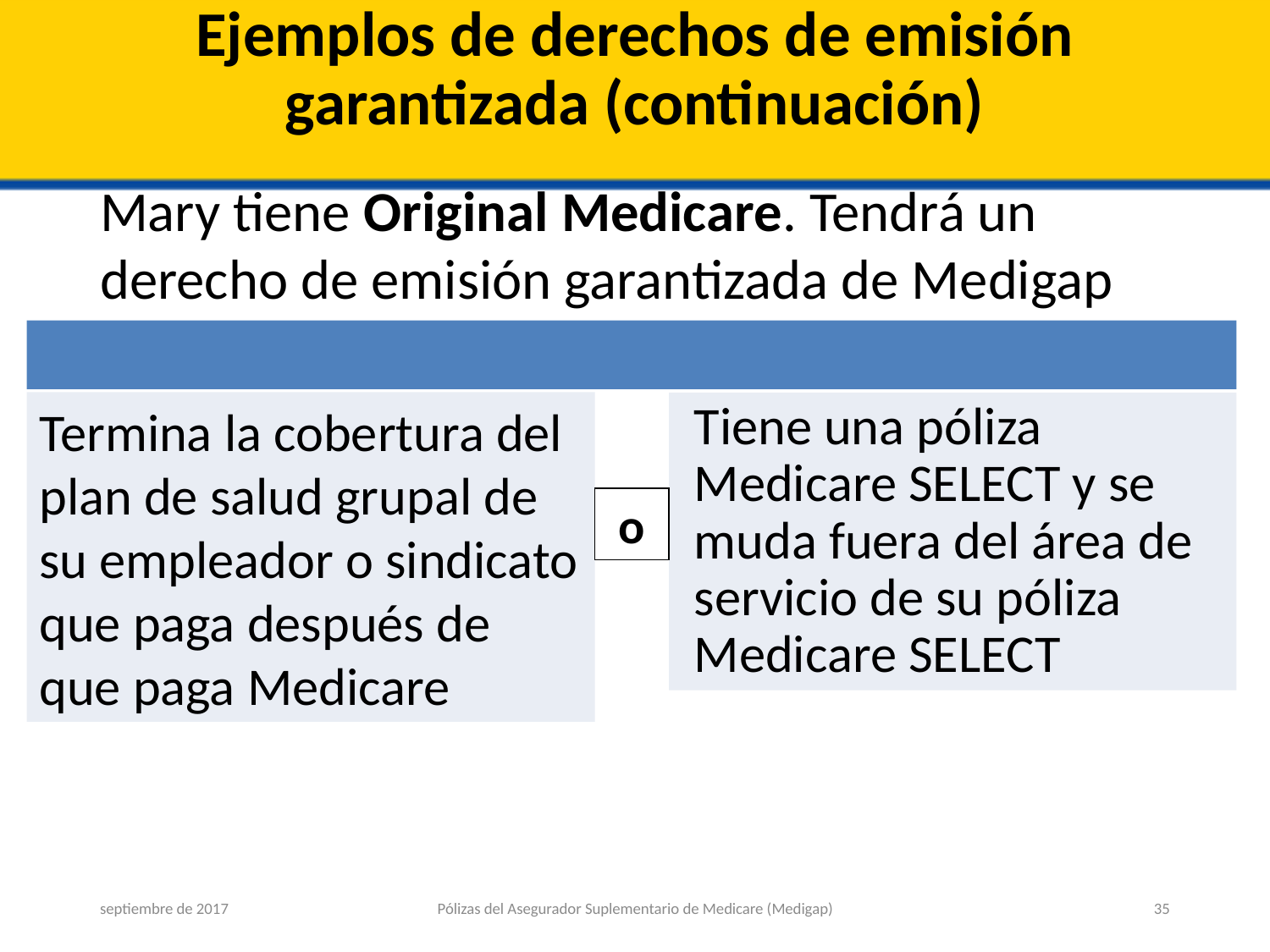

# Ejemplos de derechos de emisión garantizada (continuación)
Mary tiene Original Medicare. Tendrá un derecho de emisión garantizada de Medigap si...

Termina la cobertura del plan de salud grupal de su empleador o sindicato que paga después de que paga Medicare
Tiene una póliza Medicare SELECT y se muda fuera del área de servicio de su póliza Medicare SELECT
o
septiembre de 2017
Pólizas del Asegurador Suplementario de Medicare (Medigap)
35